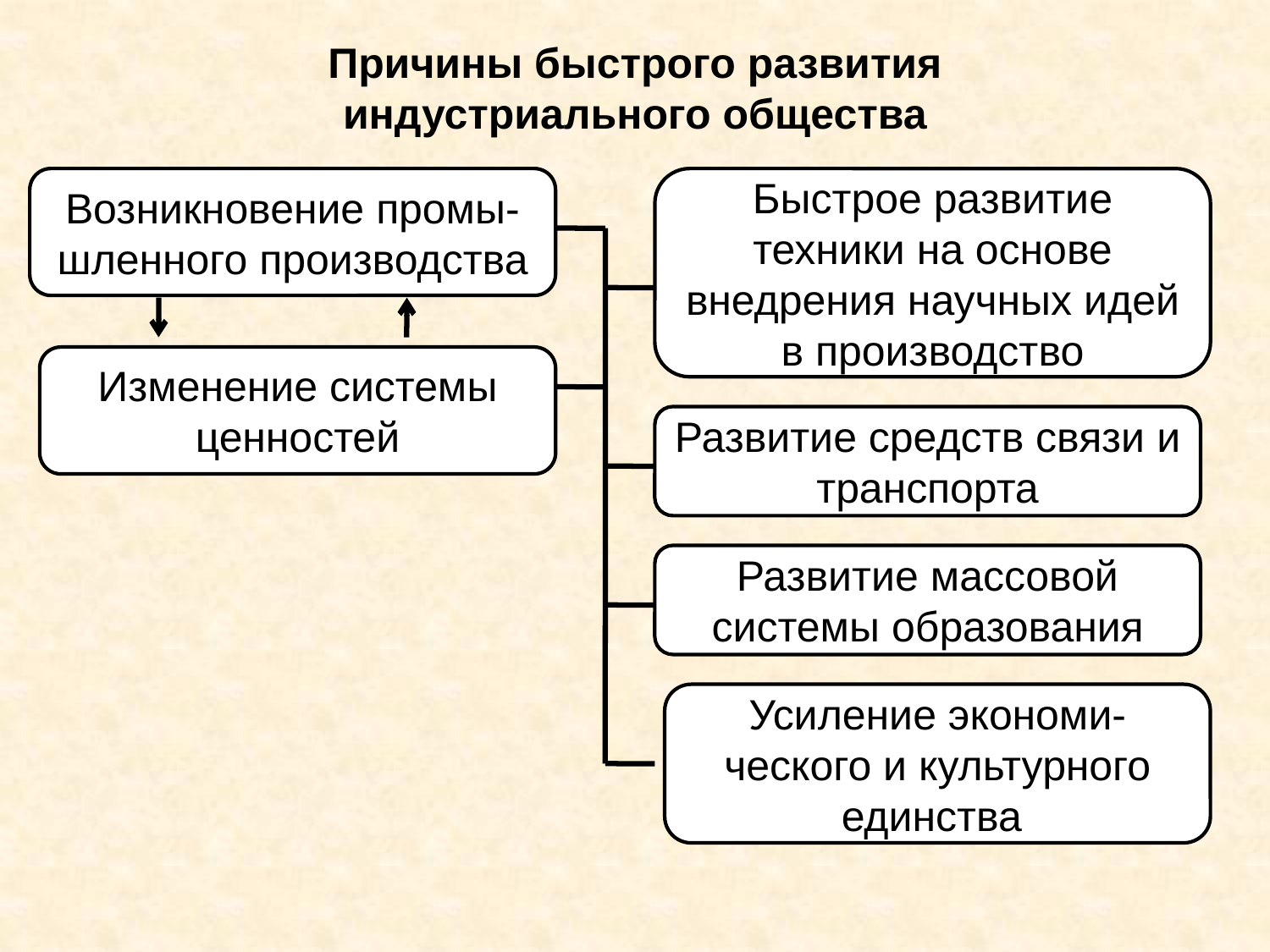

Причины быстрого развития индустриального общества
Возникновение промы-шленного производства
Быстрое развитие техники на основе внедрения научных идей в производство
Изменение системы ценностей
Развитие средств связи и транспорта
Развитие массовой системы образования
Усиление экономи-ческого и культурного единства